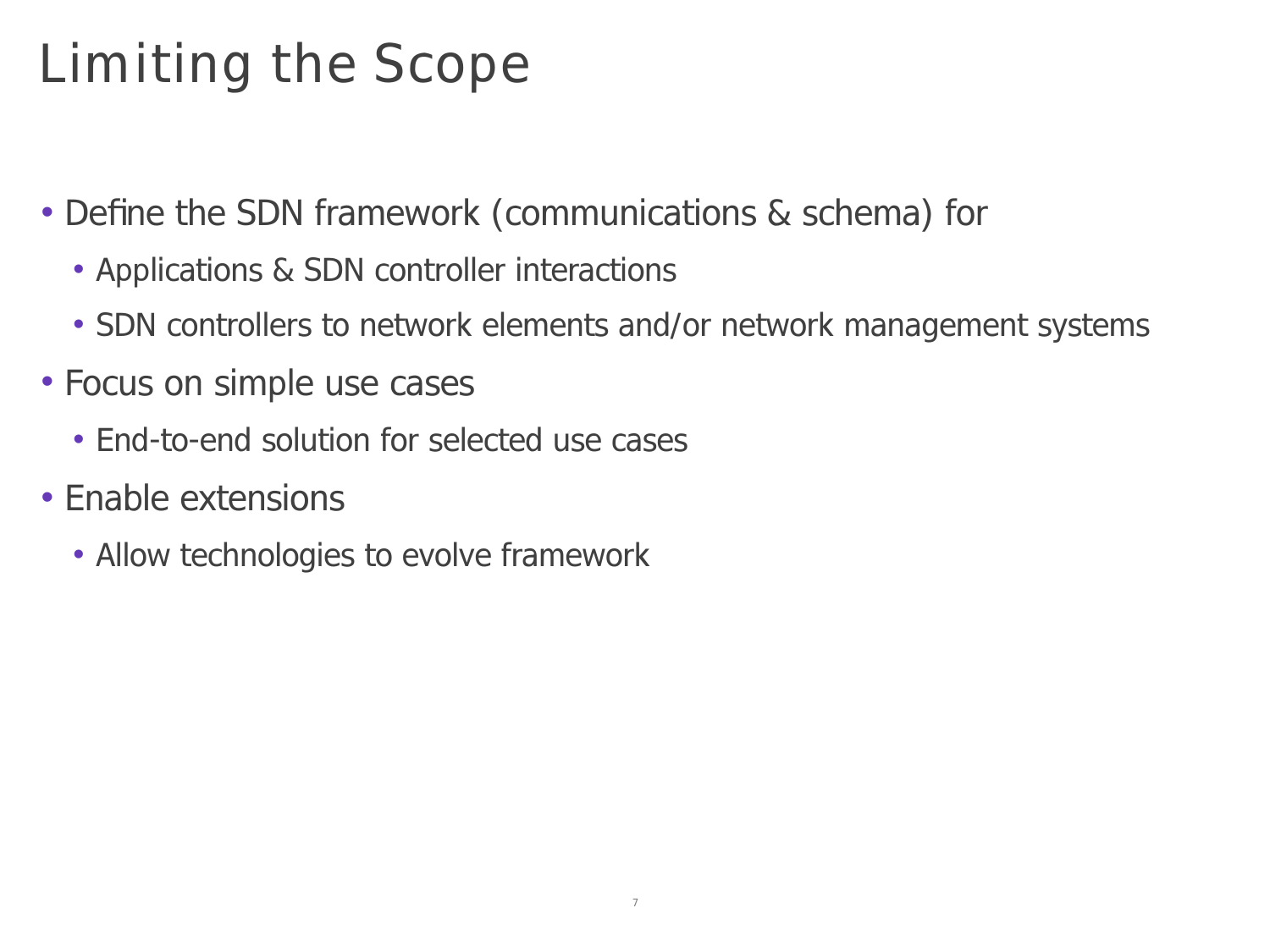

# Limiting the Scope
Define the SDN framework (communications & schema) for
Applications & SDN controller interactions
SDN controllers to network elements and/or network management systems
Focus on simple use cases
End-to-end solution for selected use cases
Enable extensions
Allow technologies to evolve framework